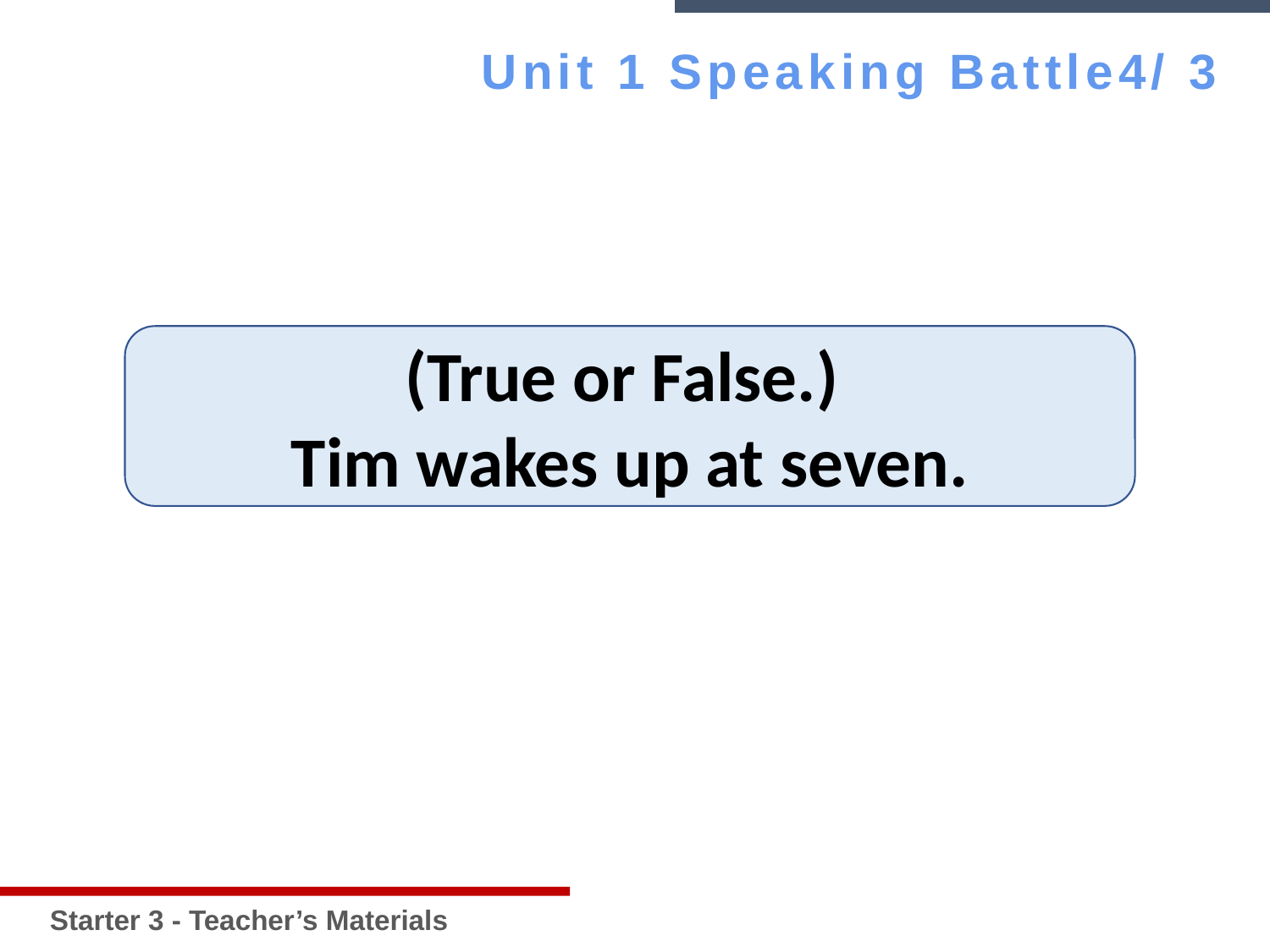

Unit 1 Speaking Battle4/ 3
Starter 3 - Teacher’s Materials
(True or False.)
Tim wakes up at seven.